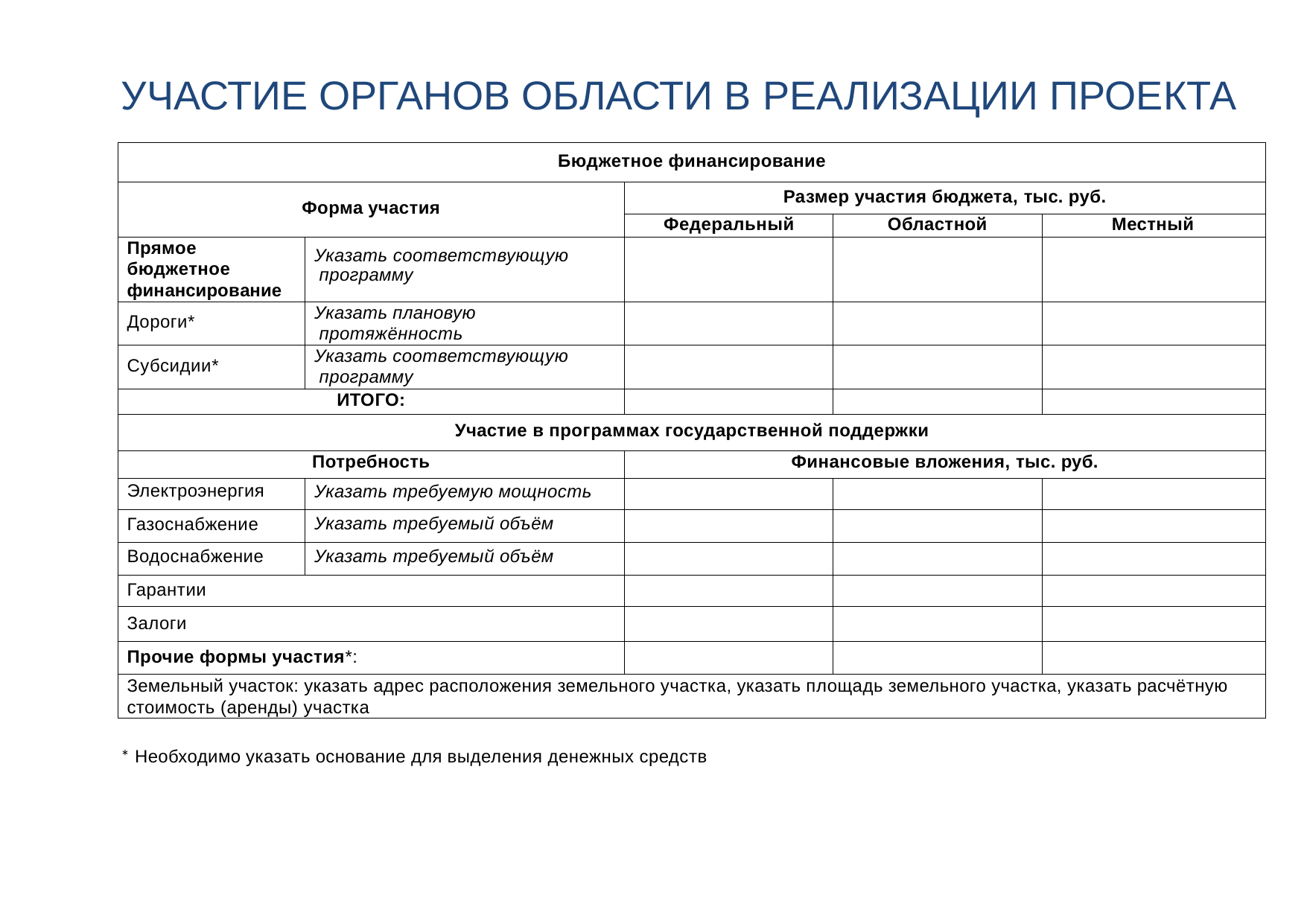

# УЧАСТИЕ ОРГАНОВ ОБЛАСТИ В РЕАЛИЗАЦИИ ПРОЕКТА
| Бюджетное финансирование |  |  |  |  |
| --- | --- | --- | --- | --- |
| Форма участия |  | Размер участия бюджета, тыс. руб. |  |  |
|  |  | Федеральный | Областной | Местный |
| Прямое бюджетное финансирование | Указать соответствующую программу |  |  |  |
| Дороги\* | Указать плановую протяжённость |  |  |  |
| Субсидии\* | Указать соответствующую программу |  |  |  |
| ИТОГО: |  |  |  |  |
| Участие в программах государственной поддержки |  |  |  |  |
| Потребность |  | Финансовые вложения, тыс. руб. |  |  |
| Электроэнергия | Указать требуемую мощность |  |  |  |
| Газоснабжение | Указать требуемый объём |  |  |  |
| Водоснабжение | Указать требуемый объём |  |  |  |
| Гарантии |  |  |  |  |
| Залоги |  |  |  |  |
| Прочие формы участия\*: |  |  |  |  |
| Земельный участок: указать адрес расположения земельного участка, указать площадь земельного участка, указать расчётную стоимость (аренды) участка |  |  |  |  |
* Необходимо указать основание для выделения денежных средств